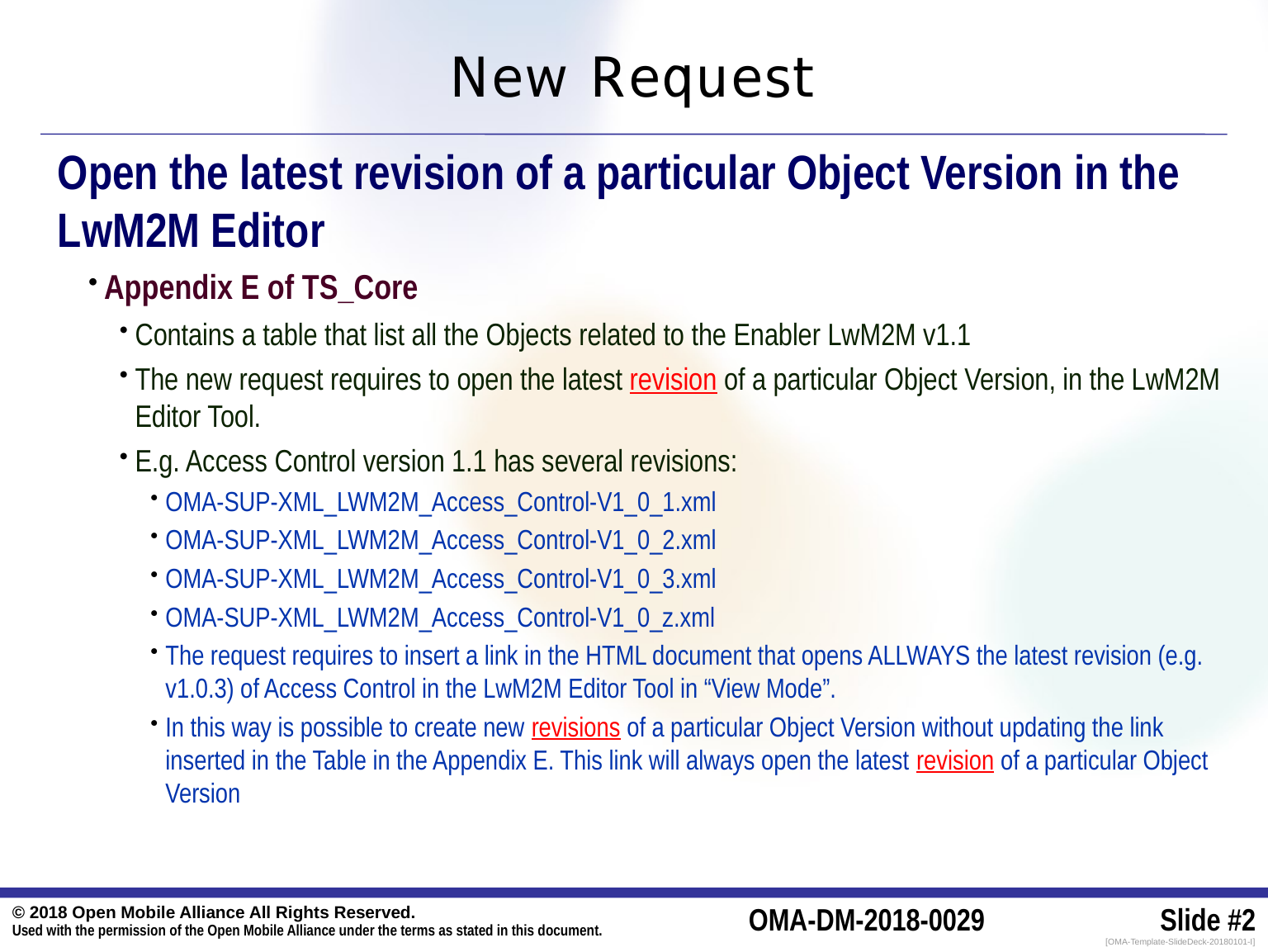

# New Request
Open the latest revision of a particular Object Version in the LwM2M Editor
Appendix E of TS_Core
Contains a table that list all the Objects related to the Enabler LwM2M v1.1
The new request requires to open the latest revision of a particular Object Version, in the LwM2M Editor Tool.
E.g. Access Control version 1.1 has several revisions:
OMA-SUP-XML_LWM2M_Access_Control-V1_0_1.xml
OMA-SUP-XML_LWM2M_Access_Control-V1_0_2.xml
OMA-SUP-XML_LWM2M_Access_Control-V1_0_3.xml
OMA-SUP-XML_LWM2M_Access_Control-V1_0_z.xml
The request requires to insert a link in the HTML document that opens ALLWAYS the latest revision (e.g. v1.0.3) of Access Control in the LwM2M Editor Tool in “View Mode”.
In this way is possible to create new revisions of a particular Object Version without updating the link inserted in the Table in the Appendix E. This link will always open the latest revision of a particular Object Version